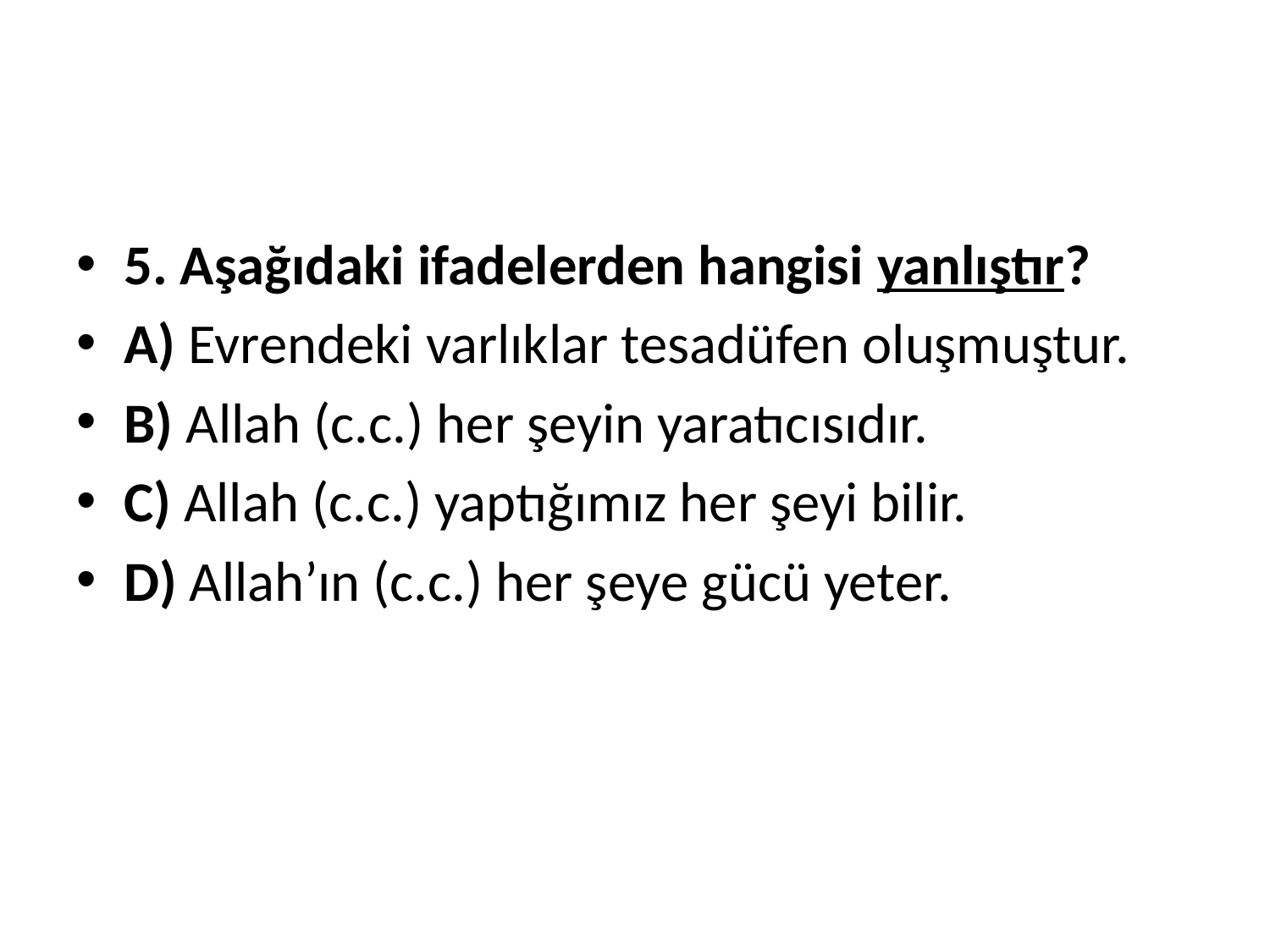

#
5. Aşağıdaki ifadelerden hangisi yanlıştır?
A) Evrendeki varlıklar tesadüfen oluşmuştur.
B) Allah (c.c.) her şeyin yaratıcısıdır.
C) Allah (c.c.) yaptığımız her şeyi bilir.
D) Allah’ın (c.c.) her şeye gücü yeter.